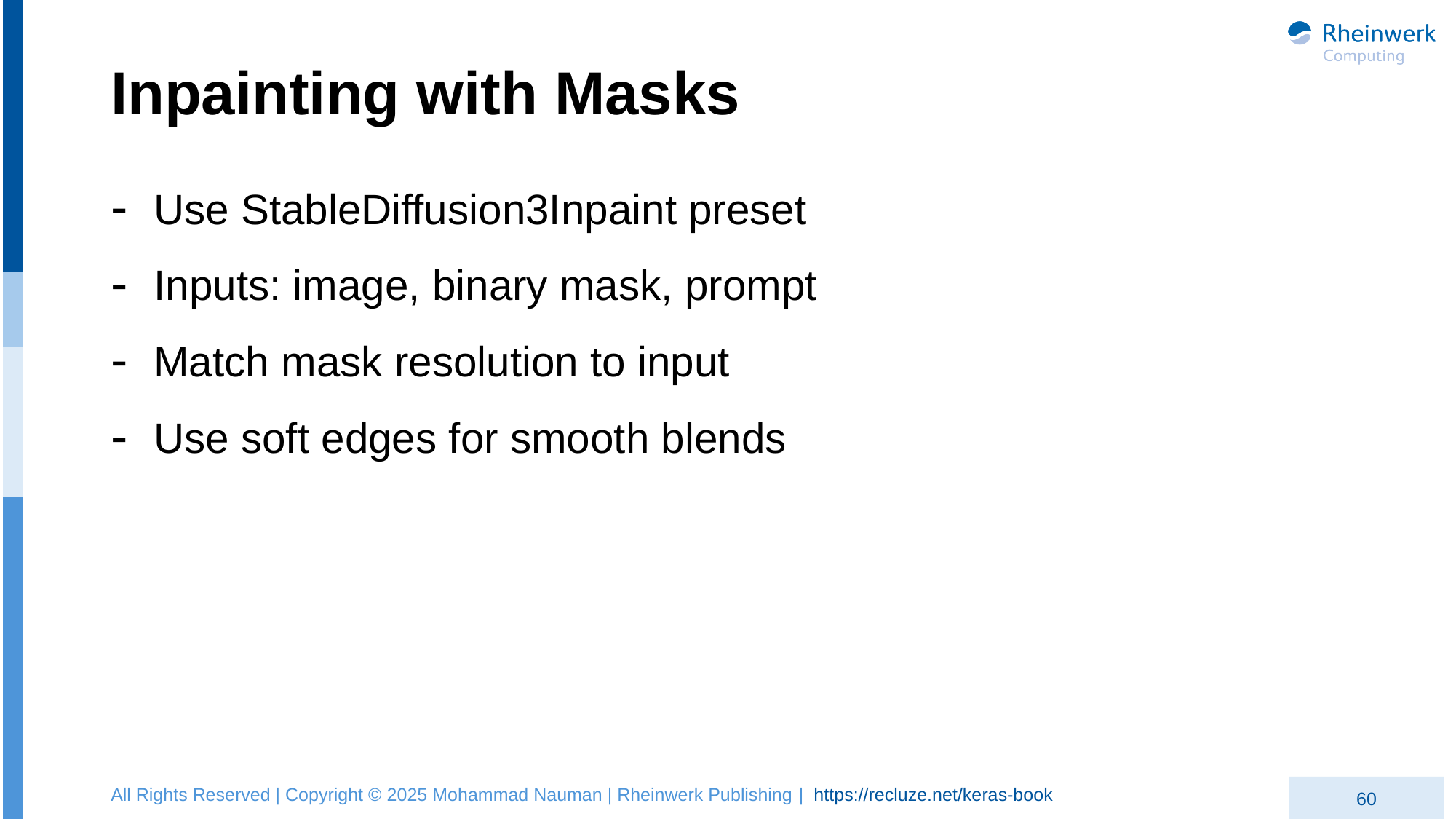

# Inpainting with Masks
Use StableDiffusion3Inpaint preset
Inputs: image, binary mask, prompt
Match mask resolution to input
Use soft edges for smooth blends